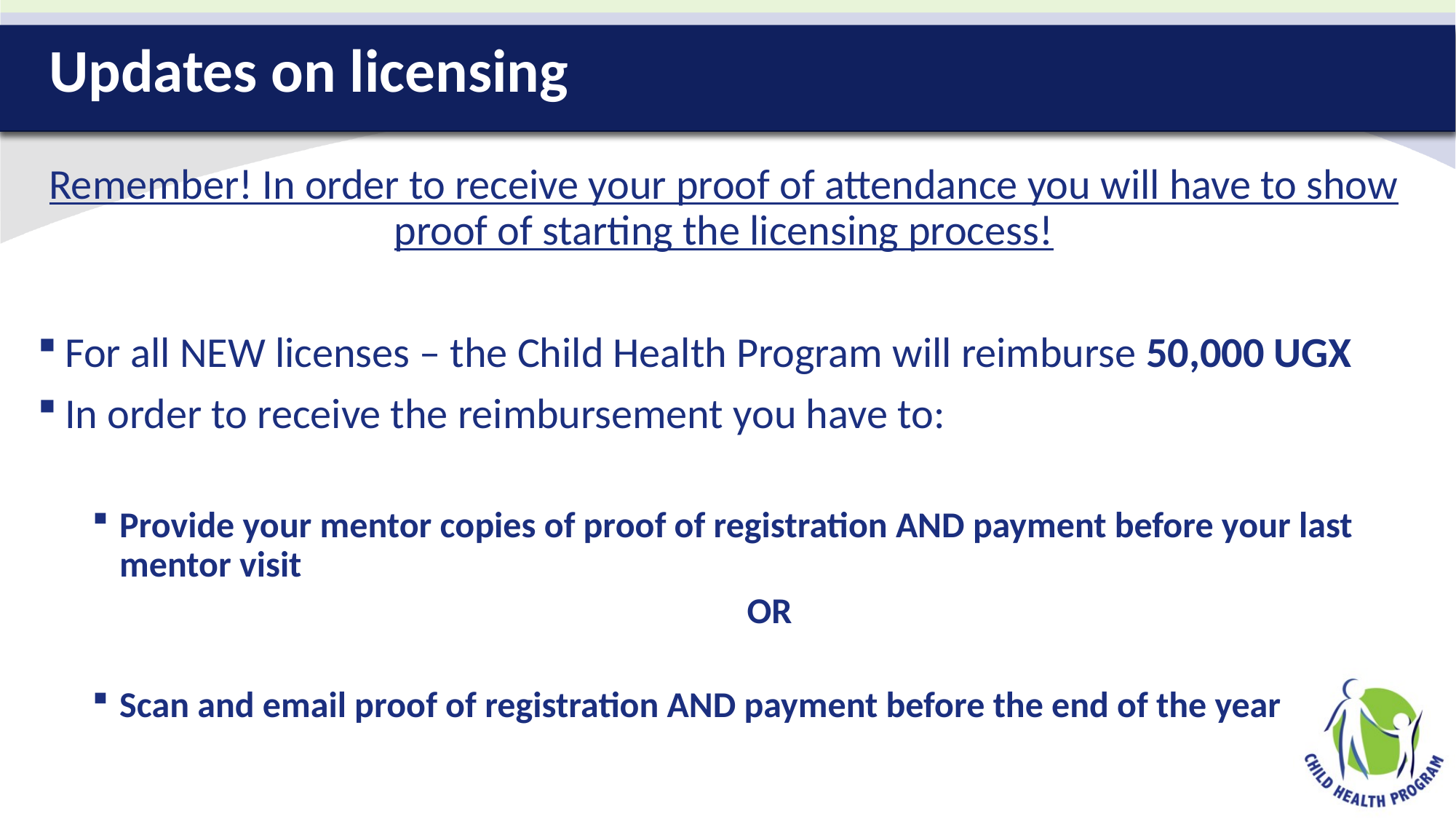

# Updates on licensing
Remember! In order to receive your proof of attendance you will have to show proof of starting the licensing process!

For all NEW licenses – the Child Health Program will reimburse 50,000 UGX
In order to receive the reimbursement you have to:

Provide your mentor copies of proof of registration AND payment before your last mentor visit
						OR

Scan and email proof of registration AND payment before the end of the year